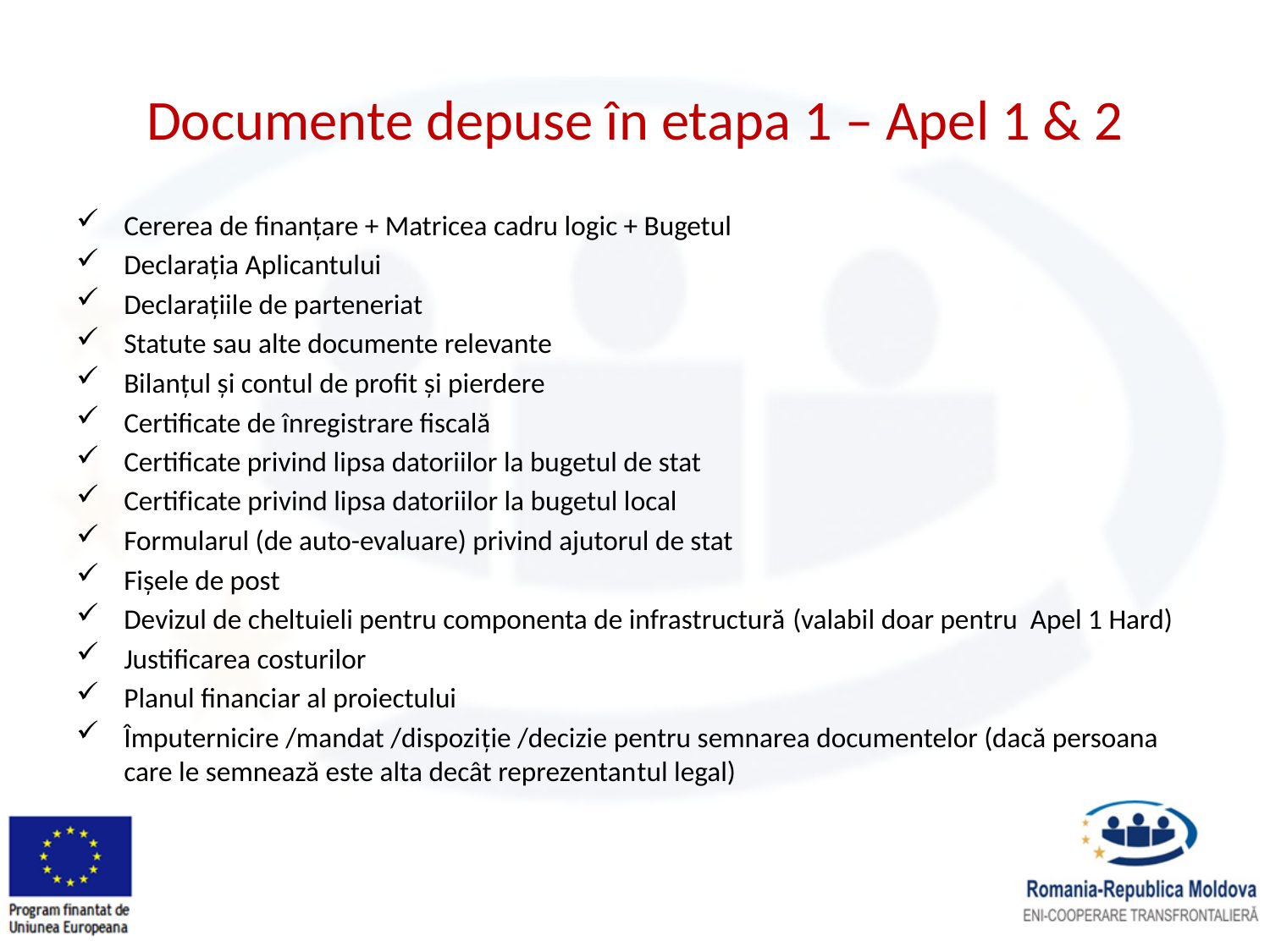

# Documente depuse în etapa 1 – Apel 1 & 2
Cererea de finanțare + Matricea cadru logic + Bugetul
Declarația Aplicantului
Declarațiile de parteneriat
Statute sau alte documente relevante
Bilanțul și contul de profit și pierdere
Certificate de înregistrare fiscală
Certificate privind lipsa datoriilor la bugetul de stat
Certificate privind lipsa datoriilor la bugetul local
Formularul (de auto-evaluare) privind ajutorul de stat
Fișele de post
Devizul de cheltuieli pentru componenta de infrastructură (valabil doar pentru  Apel 1 Hard)
Justificarea costurilor
Planul financiar al proiectului
Împuternicire /mandat /dispoziție /decizie pentru semnarea documentelor (dacă persoana care le semnează este alta decât reprezentantul legal)